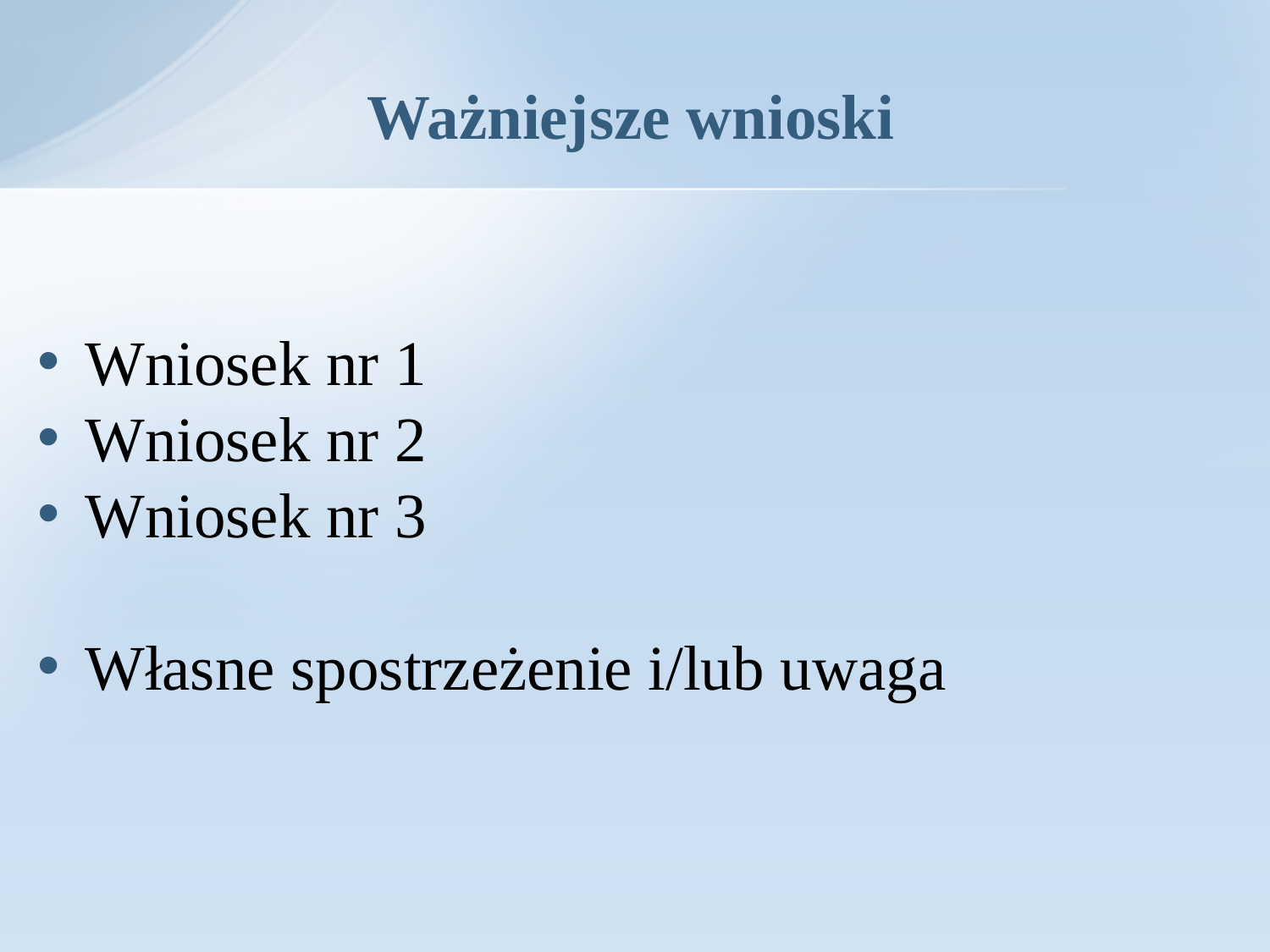

# Ważniejsze wnioski
Wniosek nr 1
Wniosek nr 2
Wniosek nr 3

Własne spostrzeżenie i/lub uwaga